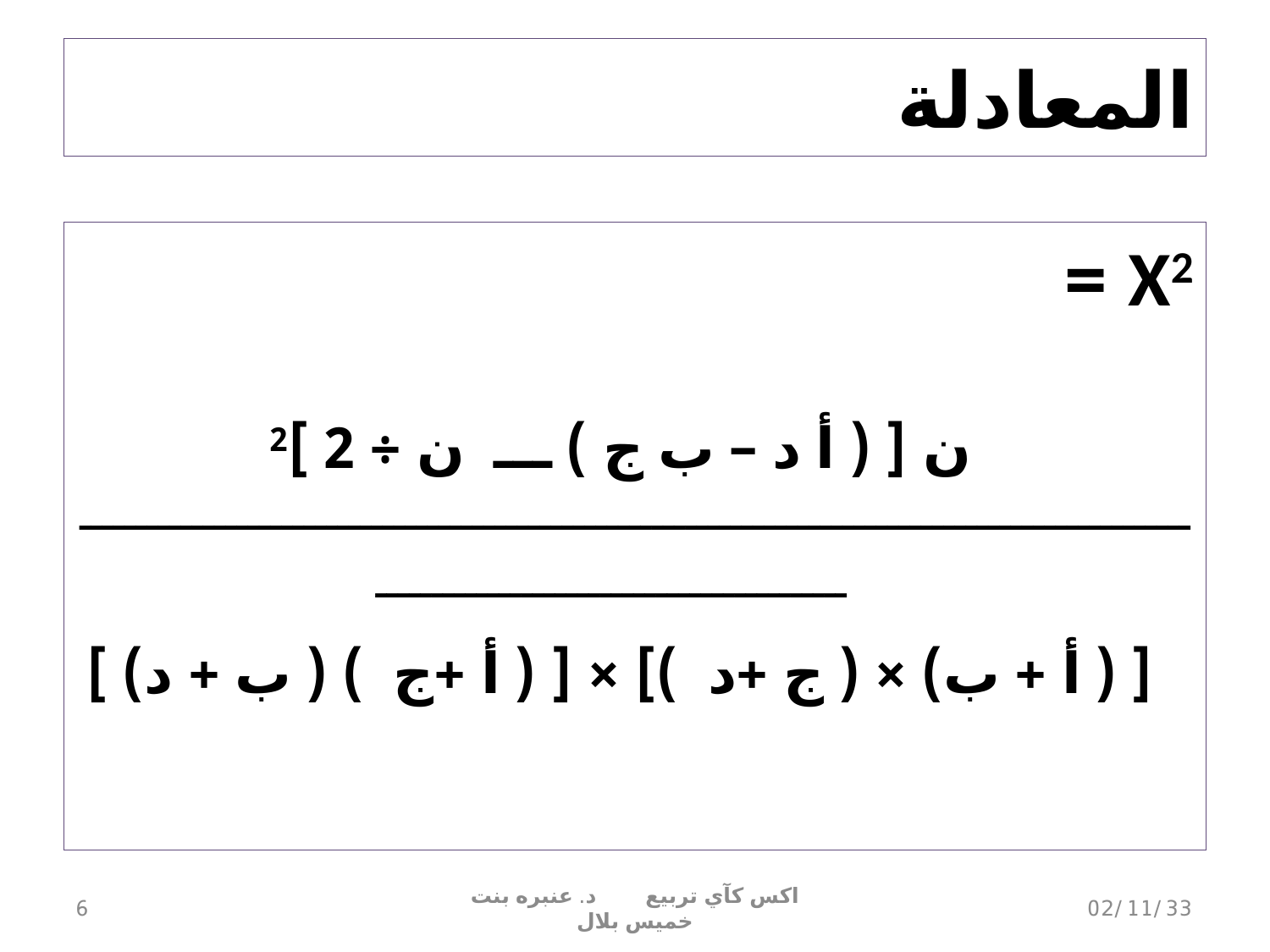

# المعادلة
X2 =

  ن [ ( أ د – ب ج ) ـــ  ن ÷ 2 ]2
ـــــــــــــــــــــــــــــــــــــــــــــــــــــــــــــــــــــــــــــــــــــــــــــــــــــــــــــــــــــــــــــــــــــــــــــ
  [ ( أ + ب) × ( ج +د  )] × [ ( أ +ج  ) ( ب + د) ]

6
اكس كآي تربيع        د. عنبره بنت خميس بلال
02/11/33